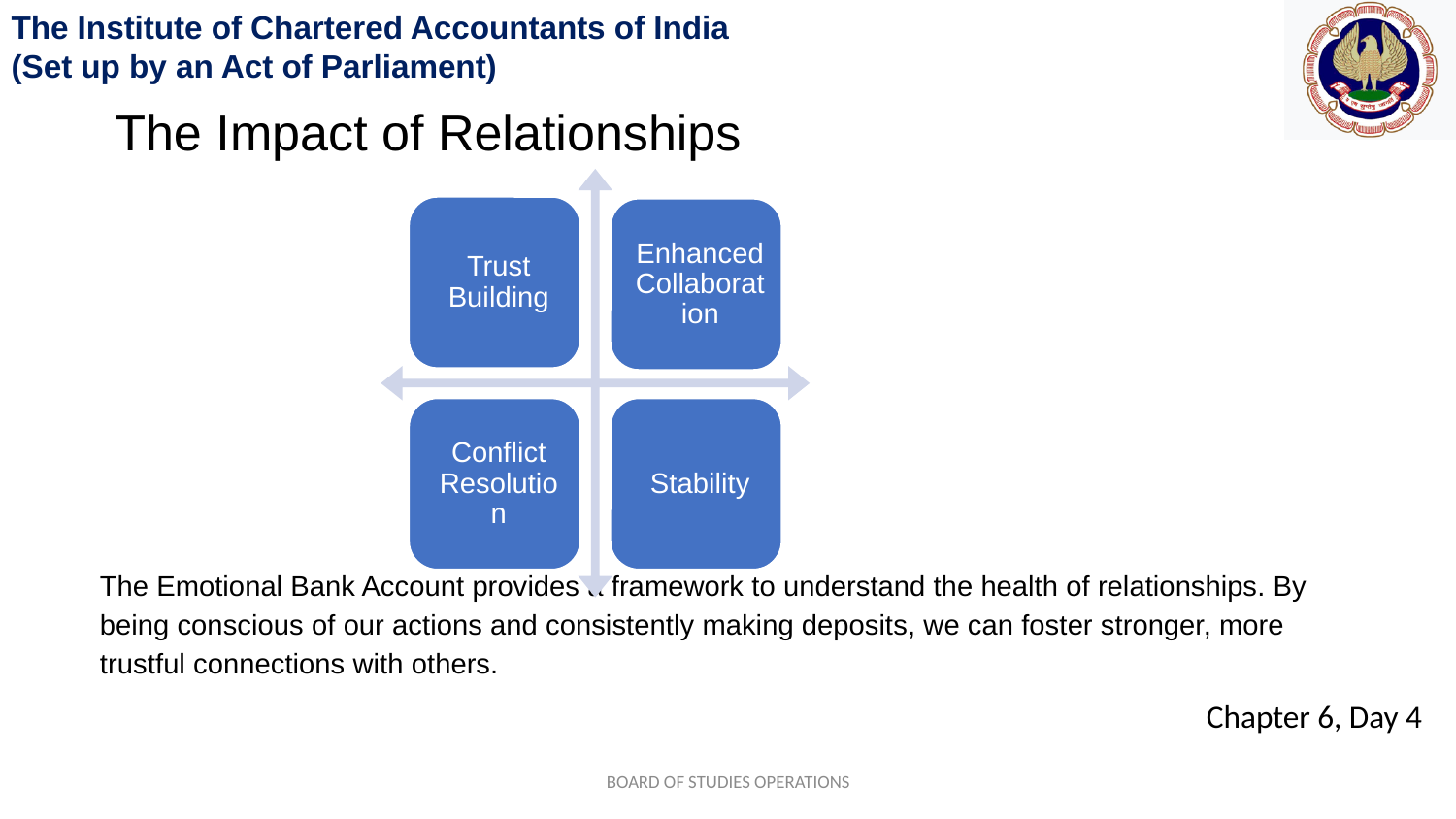

The Impact of Relationships

The Emotional Bank Account provides a framework to understand the health of relationships. By being conscious of our actions and consistently making deposits, we can foster stronger, more trustful connections with others.
Trust Building
Enhanced Collaboration
Conflict Resolution
Stability
BOARD OF STUDIES OPERATIONS